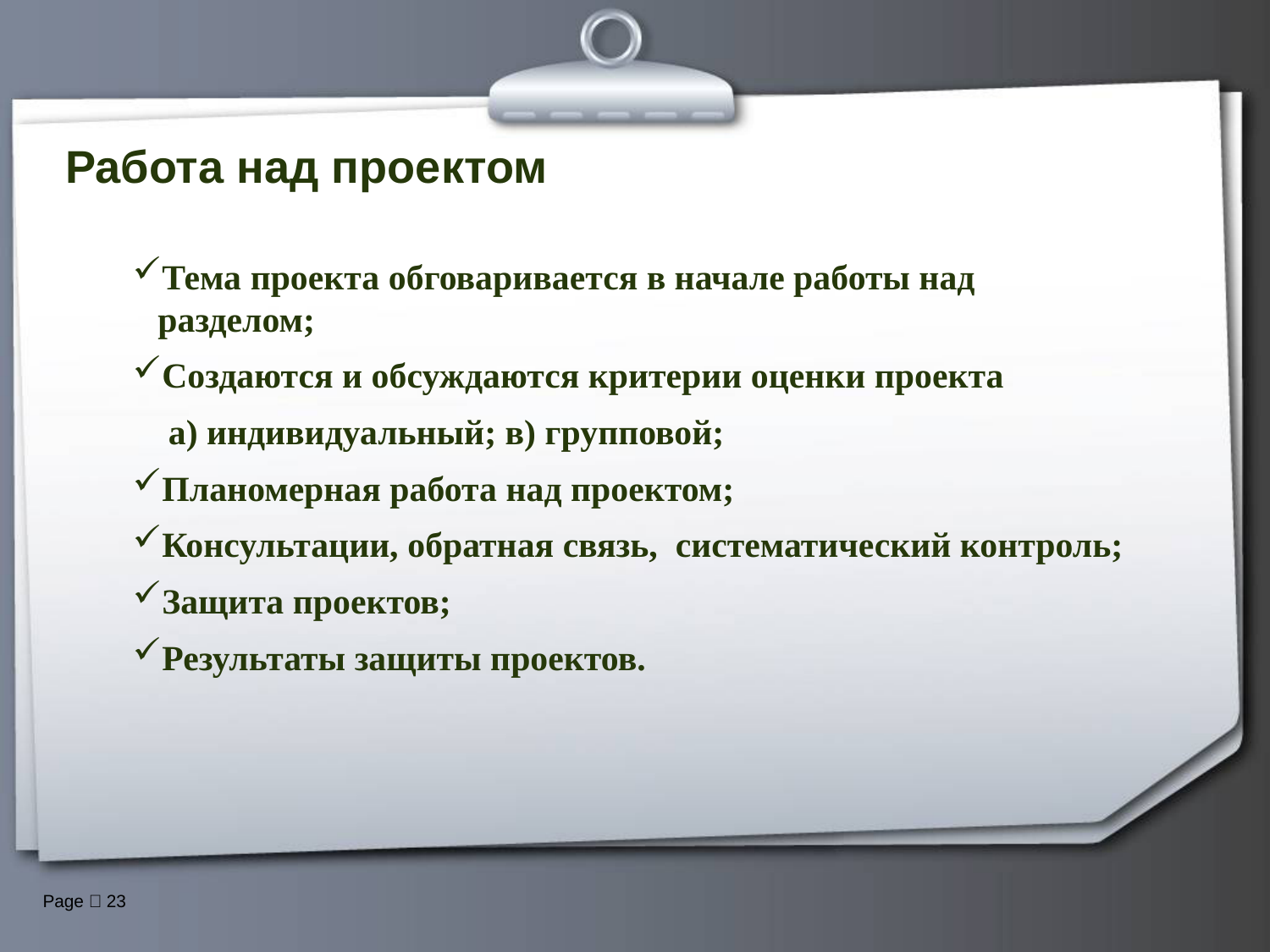

# Работа над проектом
Тема проекта обговаривается в начале работы над разделом;
Создаются и обсуждаются критерии оценки проекта
    а) индивидуальный; в) групповой;
Планомерная работа над проектом;
Консультации, обратная связь,  систематический контроль;
Защита проектов;
Результаты защиты проектов.